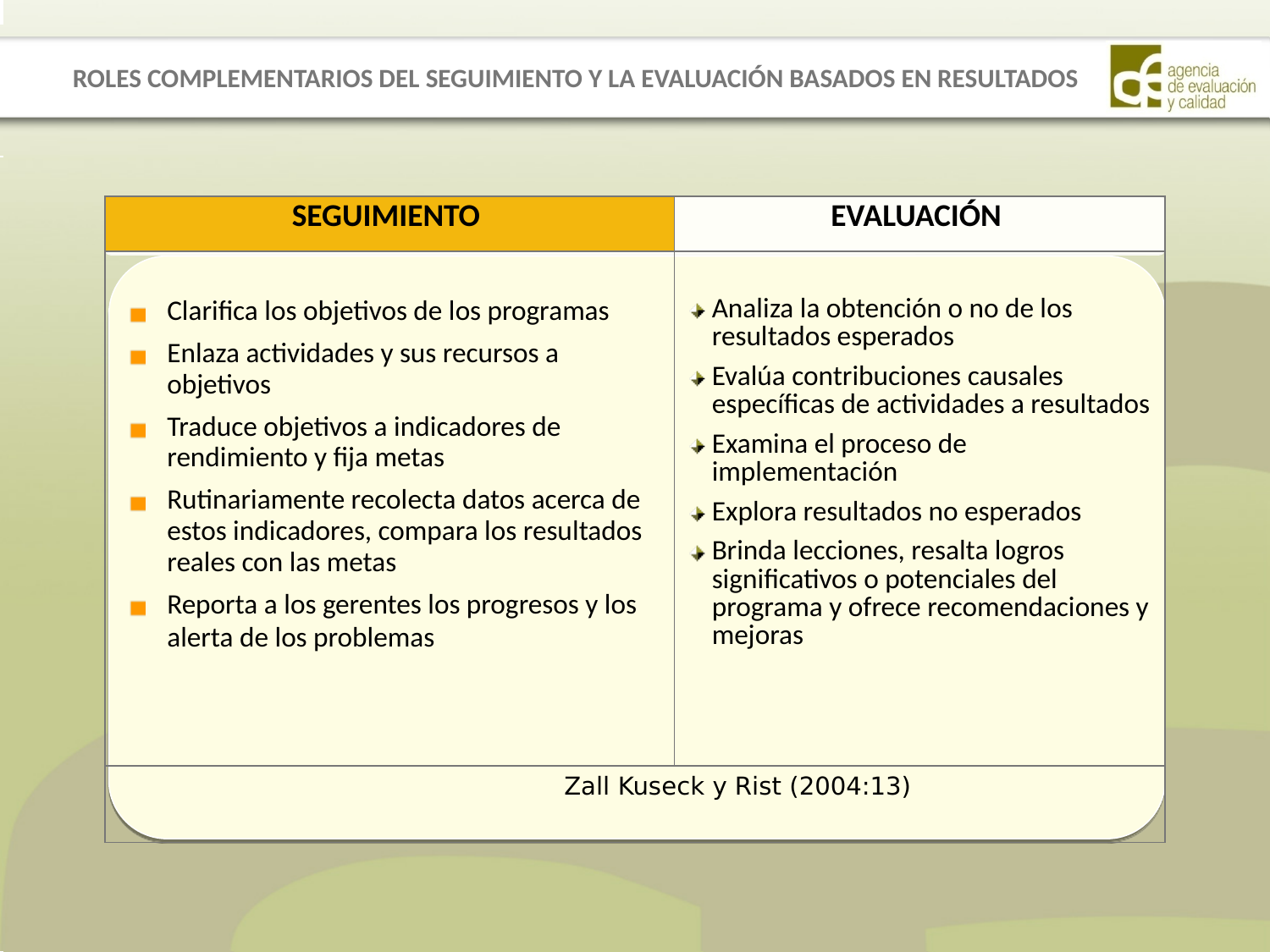

# ROLES COMPLEMENTARIOS DEL SEGUIMIENTO Y LA EVALUACIÓN BASADOS EN RESULTADOS

| SEGUIMIENTO | EVALUACIÓN |
| --- | --- |
| Clarifica los objetivos de los programas Enlaza actividades y sus recursos a objetivos Traduce objetivos a indicadores de rendimiento y fija metas Rutinariamente recolecta datos acerca de estos indicadores, compara los resultados reales con las metas Reporta a los gerentes los progresos y los alerta de los problemas | Analiza la obtención o no de los resultados esperados Evalúa contribuciones causales específicas de actividades a resultados Examina el proceso de implementación Explora resultados no esperados Brinda lecciones, resalta logros significativos o potenciales del programa y ofrece recomendaciones y mejoras |
| Zall Kuseck y Rist (2004:13) |  |